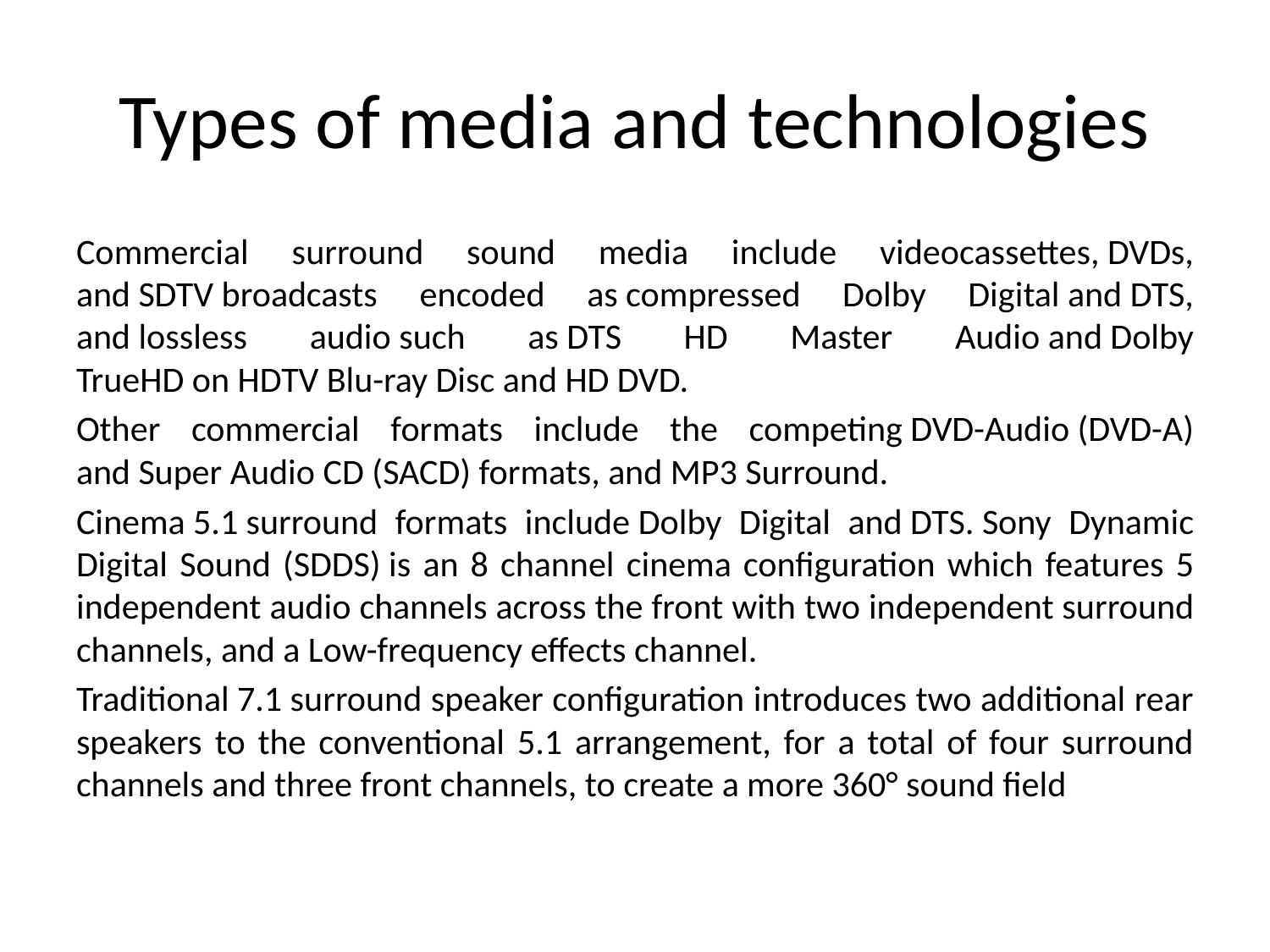

# Types of media and technologies
Commercial surround sound media include videocassettes, DVDs, and SDTV broadcasts encoded as compressed Dolby Digital and DTS, and lossless audio such as DTS HD Master Audio and Dolby TrueHD on HDTV Blu-ray Disc and HD DVD.
Other commercial formats include the competing DVD-Audio (DVD-A) and Super Audio CD (SACD) formats, and MP3 Surround.
Cinema 5.1 surround formats include Dolby Digital and DTS. Sony Dynamic Digital Sound (SDDS) is an 8 channel cinema configuration which features 5 independent audio channels across the front with two independent surround channels, and a Low-frequency effects channel.
Traditional 7.1 surround speaker configuration introduces two additional rear speakers to the conventional 5.1 arrangement, for a total of four surround channels and three front channels, to create a more 360° sound field